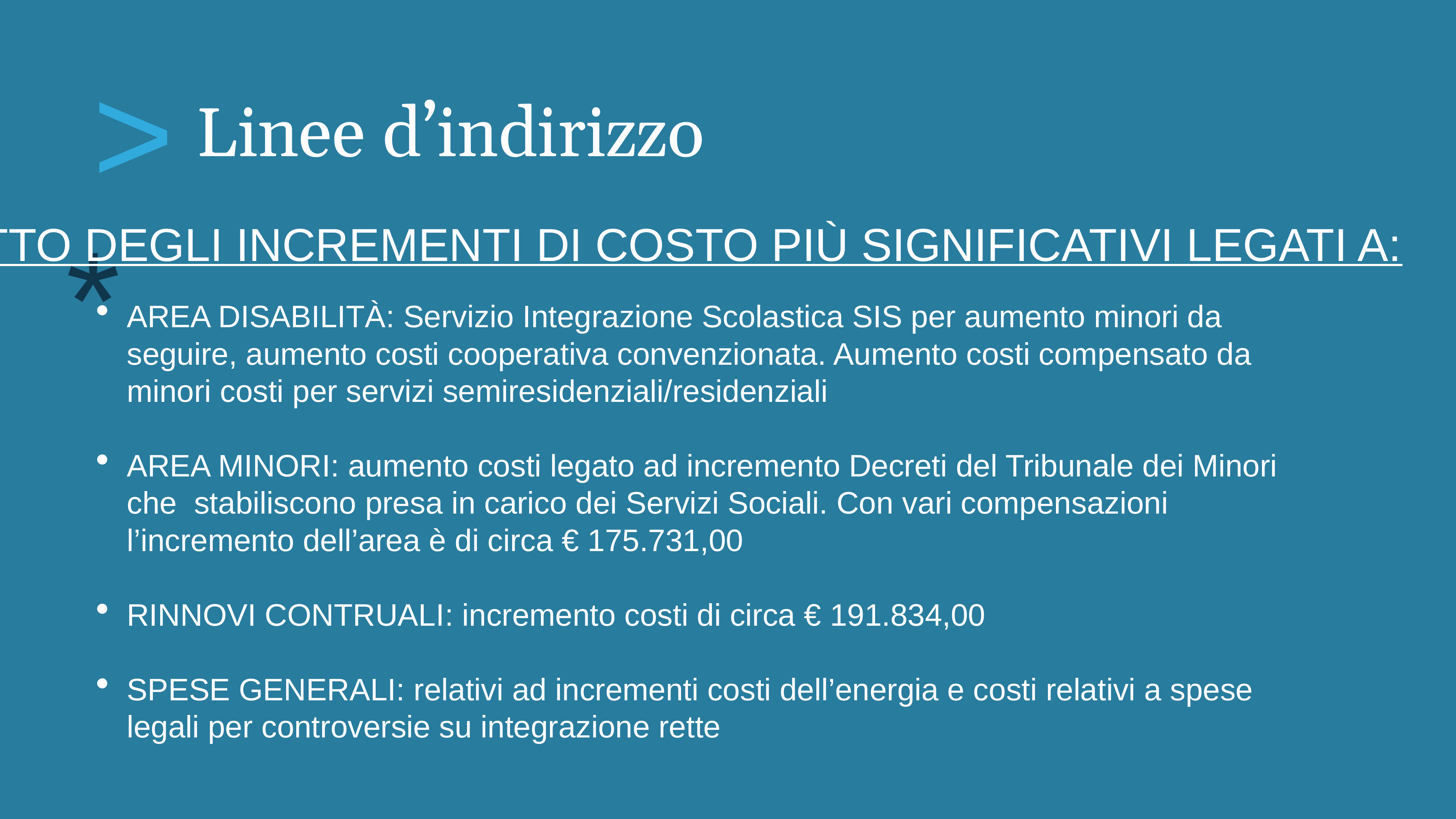

>
Linee d’indirizzo
*
Presa d’atto degli incrementi di COSTO più significativi legati a:
AREA DISABILITÀ: Servizio Integrazione Scolastica SIS per aumento minori da seguire, aumento costi cooperativa convenzionata. Aumento costi compensato da minori costi per servizi semiresidenziali/residenziali

AREA MINORI: aumento costi legato ad incremento Decreti del Tribunale dei Minori che  stabiliscono presa in carico dei Servizi Sociali. Con vari compensazioni l’incremento dell’area è di circa € 175.731,00

RINNOVI CONTRUALI: incremento costi di circa € 191.834,00

SPESE GENERALI: relativi ad incrementi costi dell’energia e costi relativi a spese legali per controversie su integrazione rette